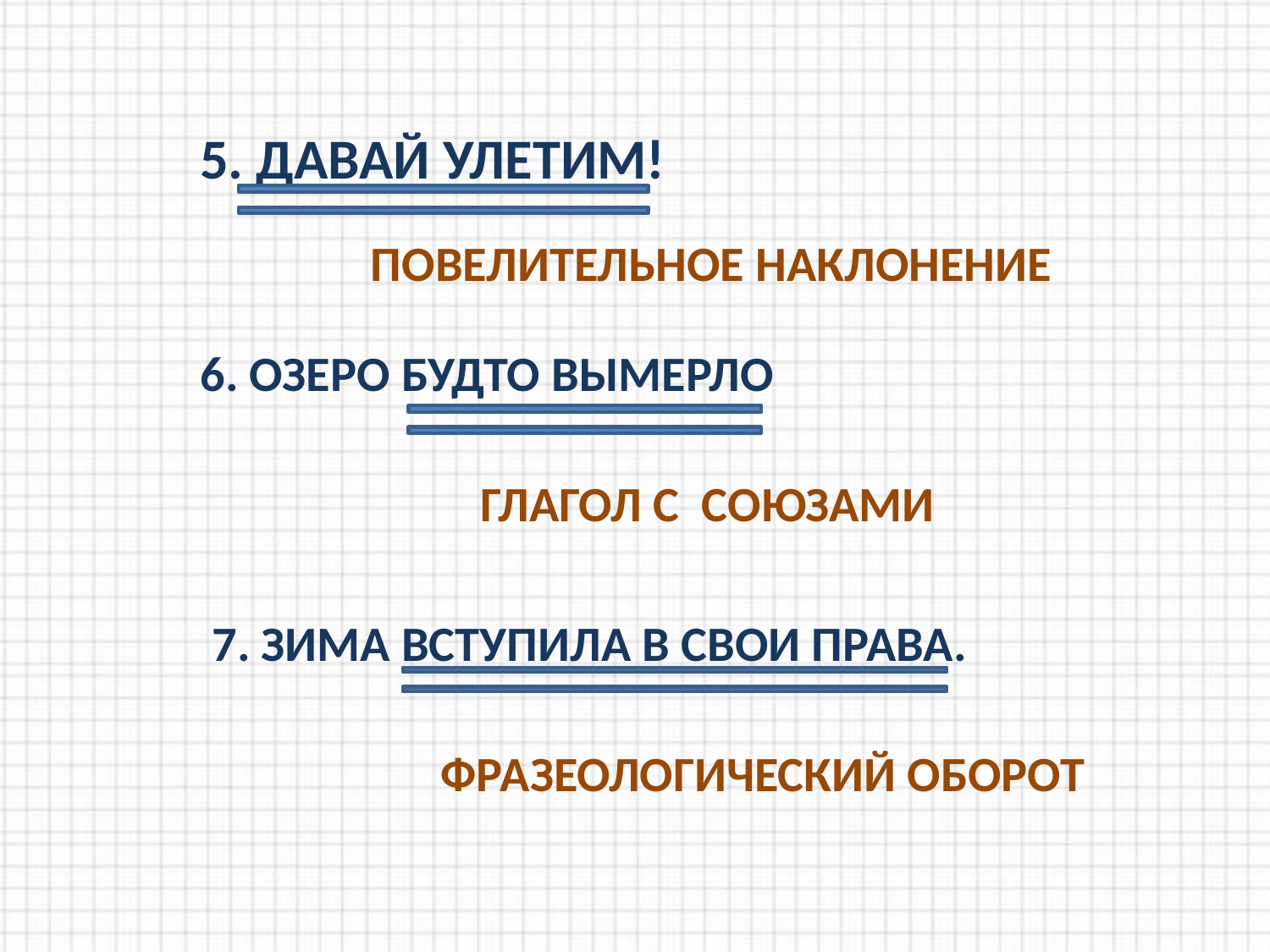

5. ДАВАЙ УЛЕТИМ!

ПОВЕЛИТЕЛЬНОЕ НАКЛОНЕНИЕ
6. ОЗЕРО БУДТО ВЫМЕРЛО

ГЛАГОЛ С  СОЮЗАМИ
7. ЗИМА ВСТУПИЛА В СВОИ ПРАВА.

ФРАЗЕОЛОГИЧЕСКИЙ ОБОРОТ